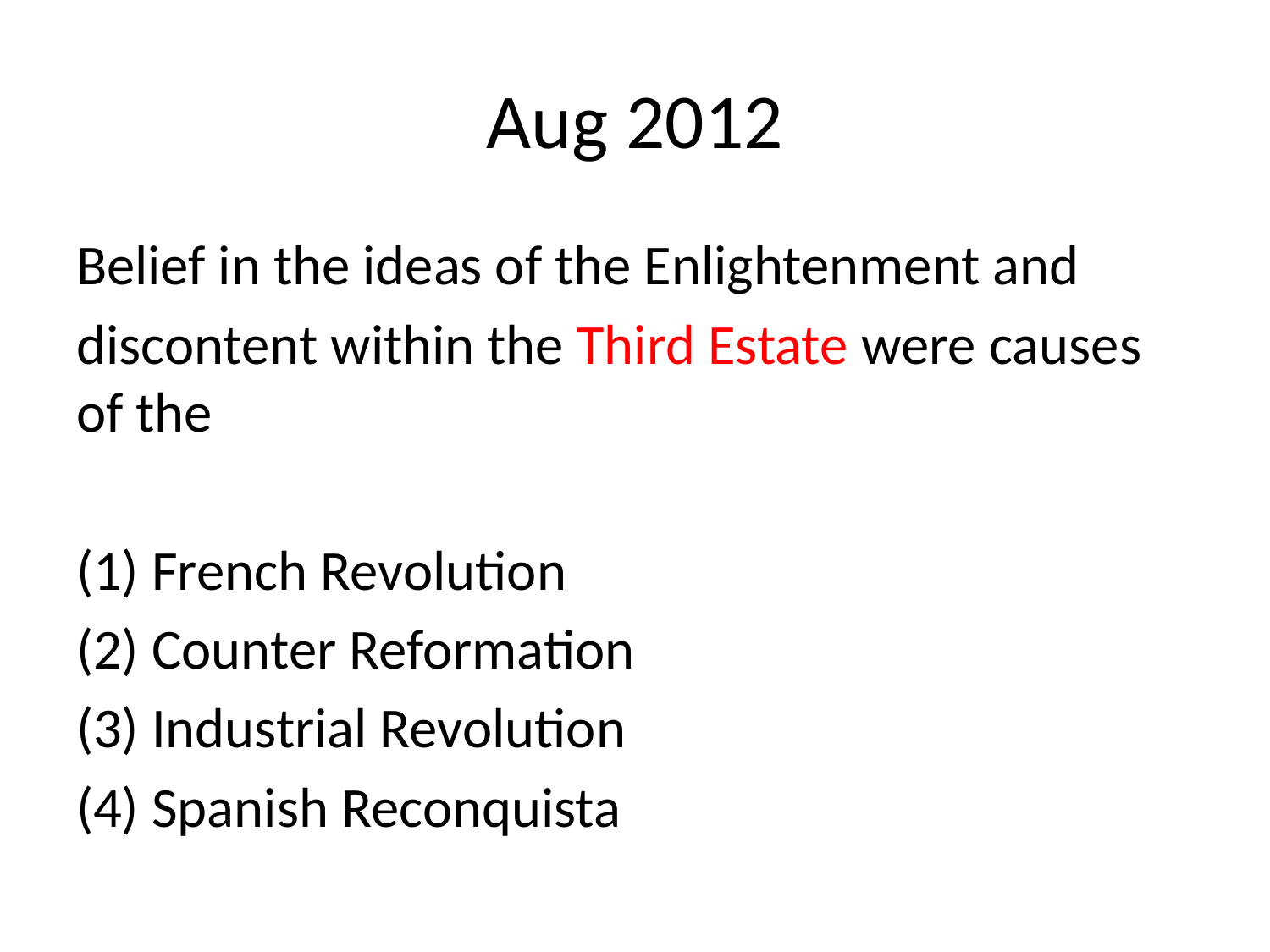

# Aug 2012
Belief in the ideas of the Enlightenment and
discontent within the Third Estate were causes of the

(1) French Revolution
(2) Counter Reformation
(3) Industrial Revolution
(4) Spanish Reconquista